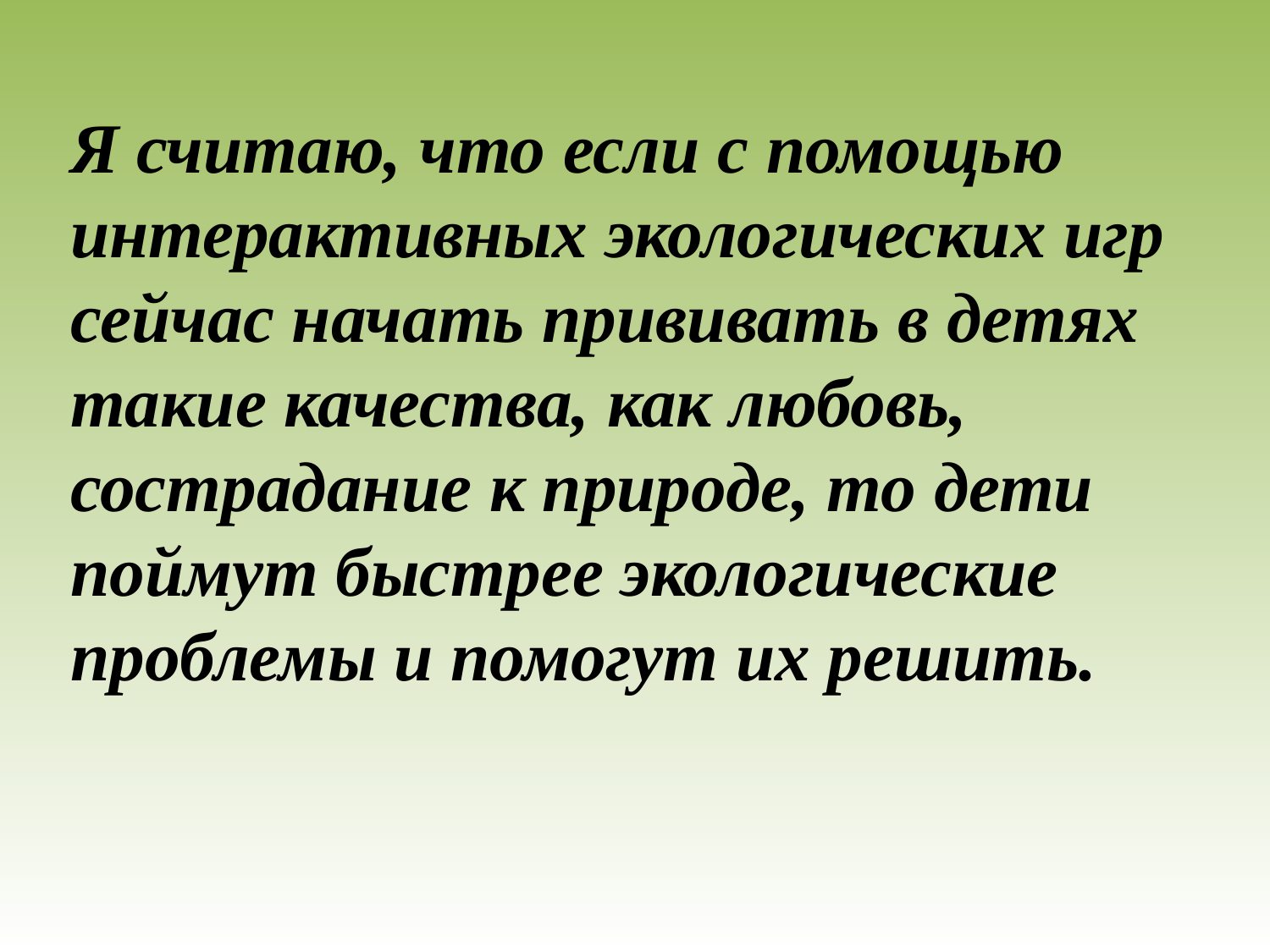

Я считаю, что если с помощью интерактивных экологических игр сейчас начать прививать в детях такие качества, как любовь, сострадание к природе, то дети поймут быстрее экологические проблемы и помогут их решить.